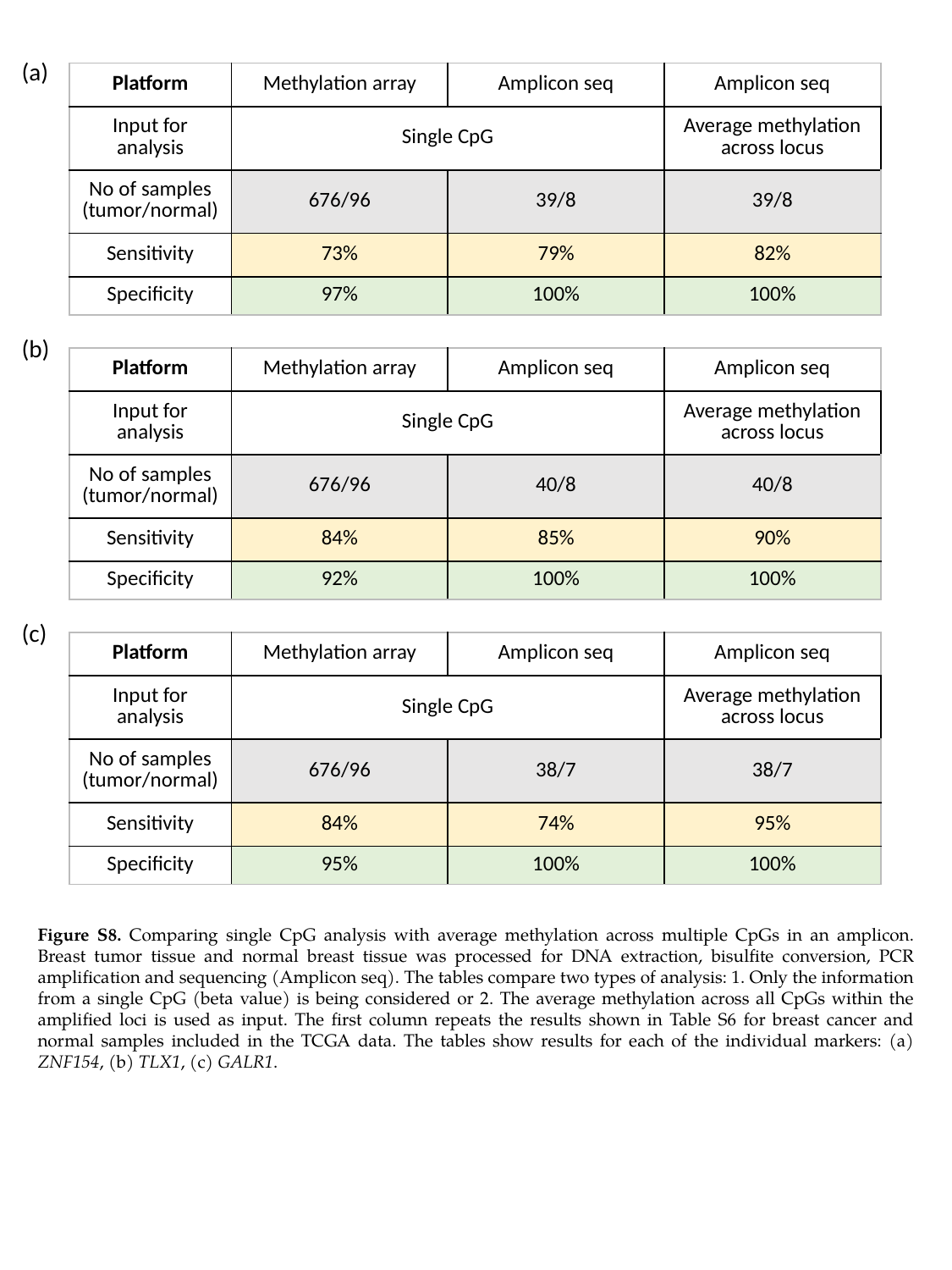

(a)
| Platform | Methylation array | Amplicon seq | Amplicon seq |
| --- | --- | --- | --- |
| Input for analysis | Single CpG |  | Average methylation across locus |
| No of samples (tumor/normal) | 676/96 | 39/8 | 39/8 |
| Sensitivity | 73% | 79% | 82% |
| Specificity | 97% | 100% | 100% |
(b)
| Platform | Methylation array | Amplicon seq | Amplicon seq |
| --- | --- | --- | --- |
| Input for analysis | Single CpG |  | Average methylation across locus |
| No of samples (tumor/normal) | 676/96 | 40/8 | 40/8 |
| Sensitivity | 84% | 85% | 90% |
| Specificity | 92% | 100% | 100% |
(c)
| Platform | Methylation array | Amplicon seq | Amplicon seq |
| --- | --- | --- | --- |
| Input for analysis | Single CpG |  | Average methylation across locus |
| No of samples (tumor/normal) | 676/96 | 38/7 | 38/7 |
| Sensitivity | 84% | 74% | 95% |
| Specificity | 95% | 100% | 100% |
Figure S8. Comparing single CpG analysis with average methylation across multiple CpGs in an amplicon. Breast tumor tissue and normal breast tissue was processed for DNA extraction, bisulfite conversion, PCR amplification and sequencing (Amplicon seq). The tables compare two types of analysis: 1. Only the information from a single CpG (beta value) is being considered or 2. The average methylation across all CpGs within the amplified loci is used as input. The first column repeats the results shown in Table S6 for breast cancer and normal samples included in the TCGA data. The tables show results for each of the individual markers: (a) ZNF154, (b) TLX1, (c) GALR1.